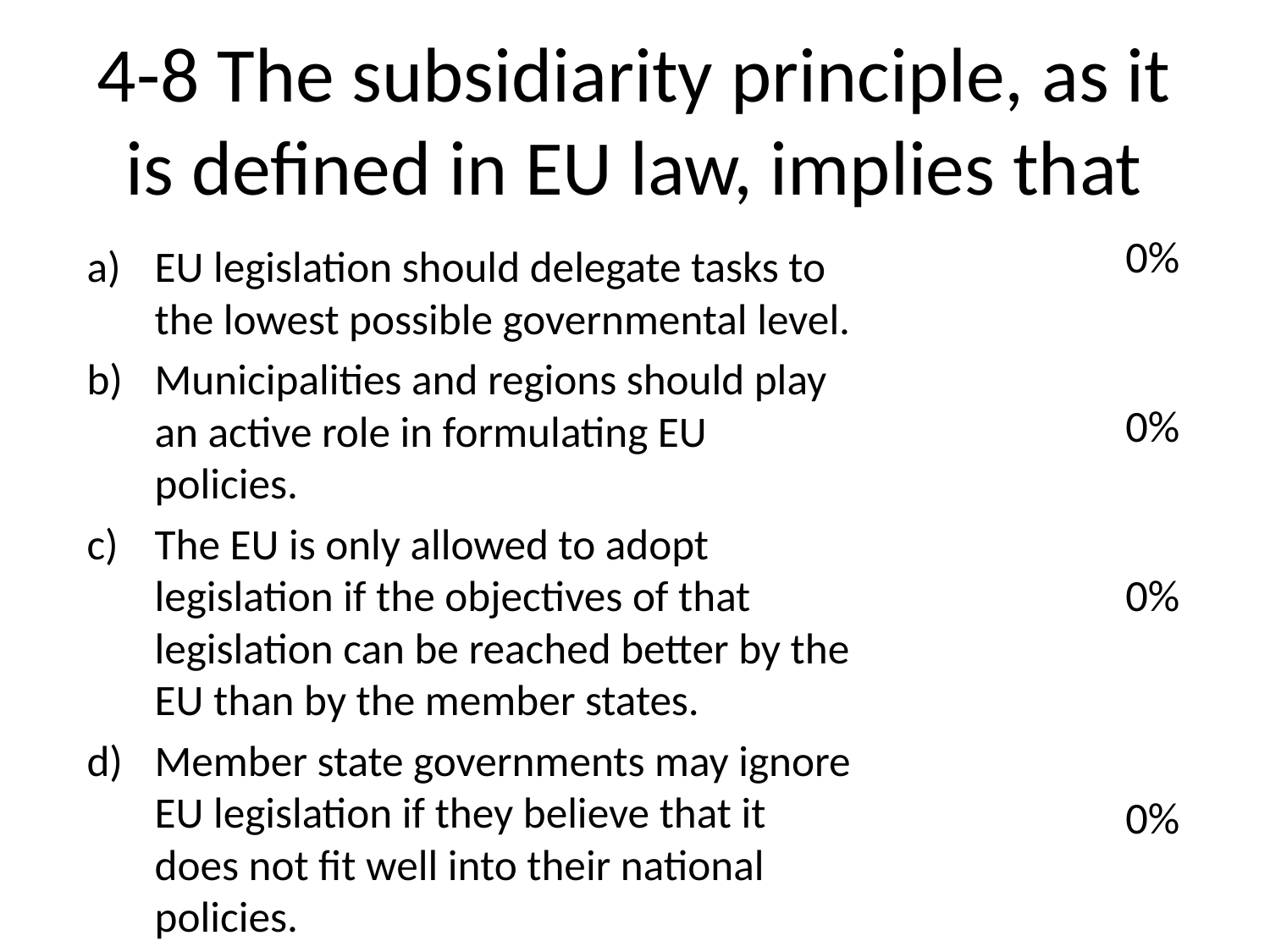

# 4-8 The subsidiarity principle, as it is defined in EU law, implies that
0%
0%
0%
0%

EU legislation should delegate tasks to the lowest possible governmental level.
Municipalities and regions should play an active role in formulating EU policies.
The EU is only allowed to adopt legislation if the objectives of that legislation can be reached better by the EU than by the member states.
Member state governments may ignore EU legislation if they believe that it does not fit well into their national policies.